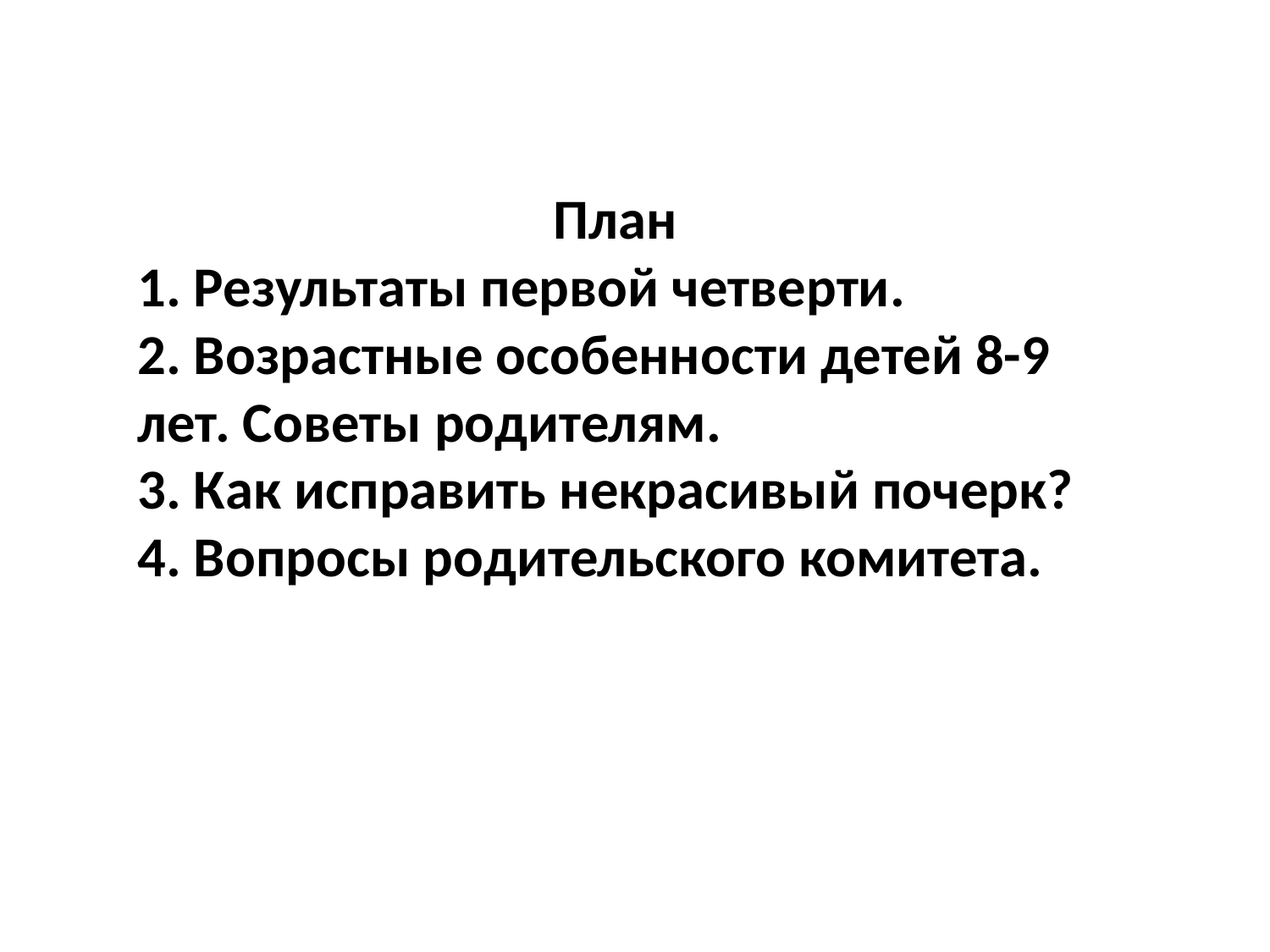

План
1. Результаты первой четверти.
2. Возрастные особенности детей 8-9 лет. Советы родителям.
3. Как исправить некрасивый почерк?
4. Вопросы родительского комитета.